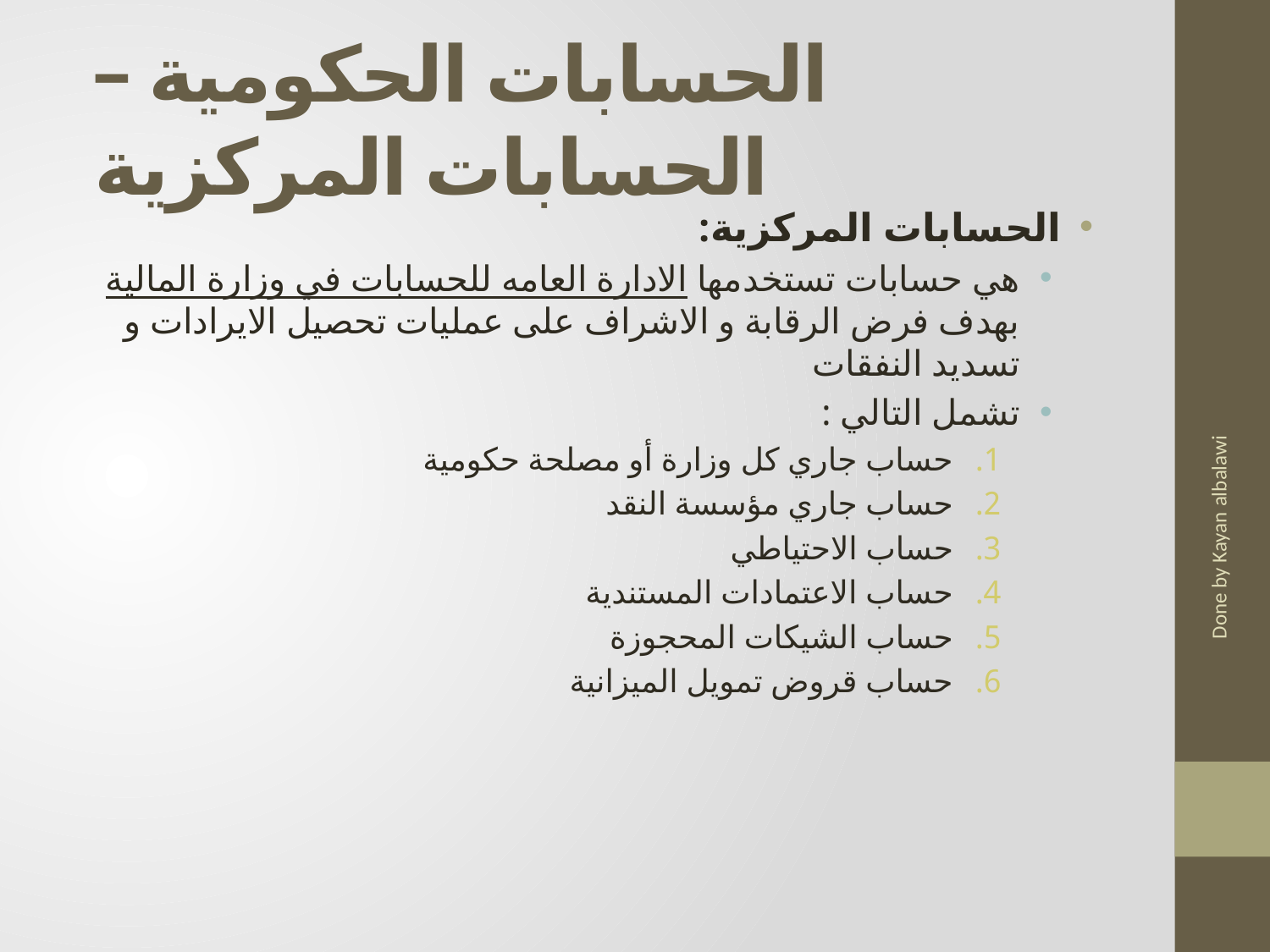

# الحسابات الحكومية –  الحسابات المركزية
الحسابات المركزية:
هي حسابات تستخدمها الادارة العامه للحسابات في وزارة المالية بهدف فرض الرقابة و الاشراف على عمليات تحصيل الايرادات و تسديد النفقات
تشمل التالي :
حساب جاري كل وزارة أو مصلحة حكومية
حساب جاري مؤسسة النقد
حساب الاحتياطي
حساب الاعتمادات المستندية
حساب الشيكات المحجوزة
حساب قروض تمويل الميزانية

Done by Kayan albalawi